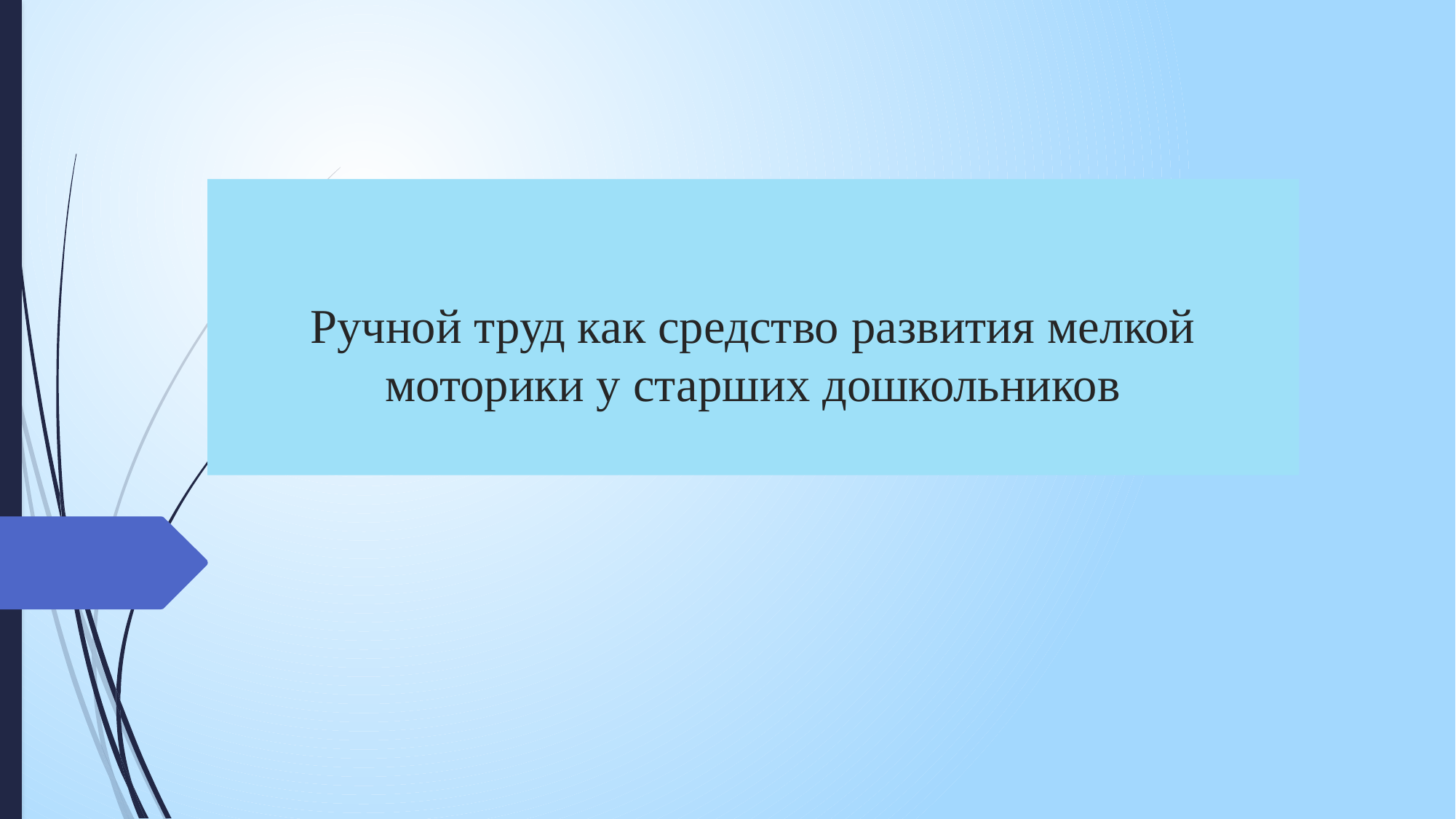

# Ручной труд как средство развития мелкой моторики у старших дошкольников